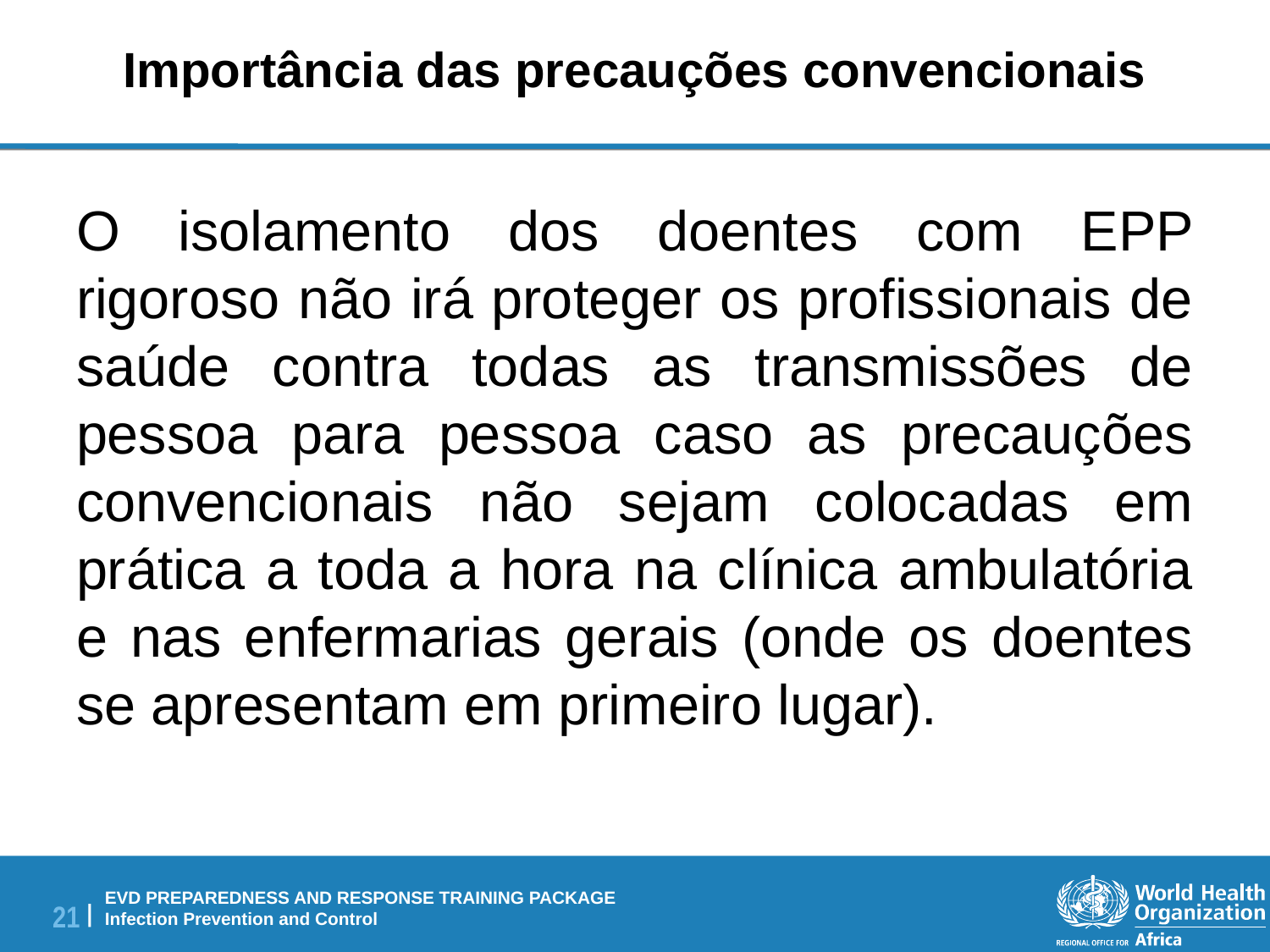

# Importância das precauções convencionais
O isolamento dos doentes com EPP rigoroso não irá proteger os profissionais de saúde contra todas as transmissões de pessoa para pessoa caso as precauções convencionais não sejam colocadas em prática a toda a hora na clínica ambulatória e nas enfermarias gerais (onde os doentes se apresentam em primeiro lugar).